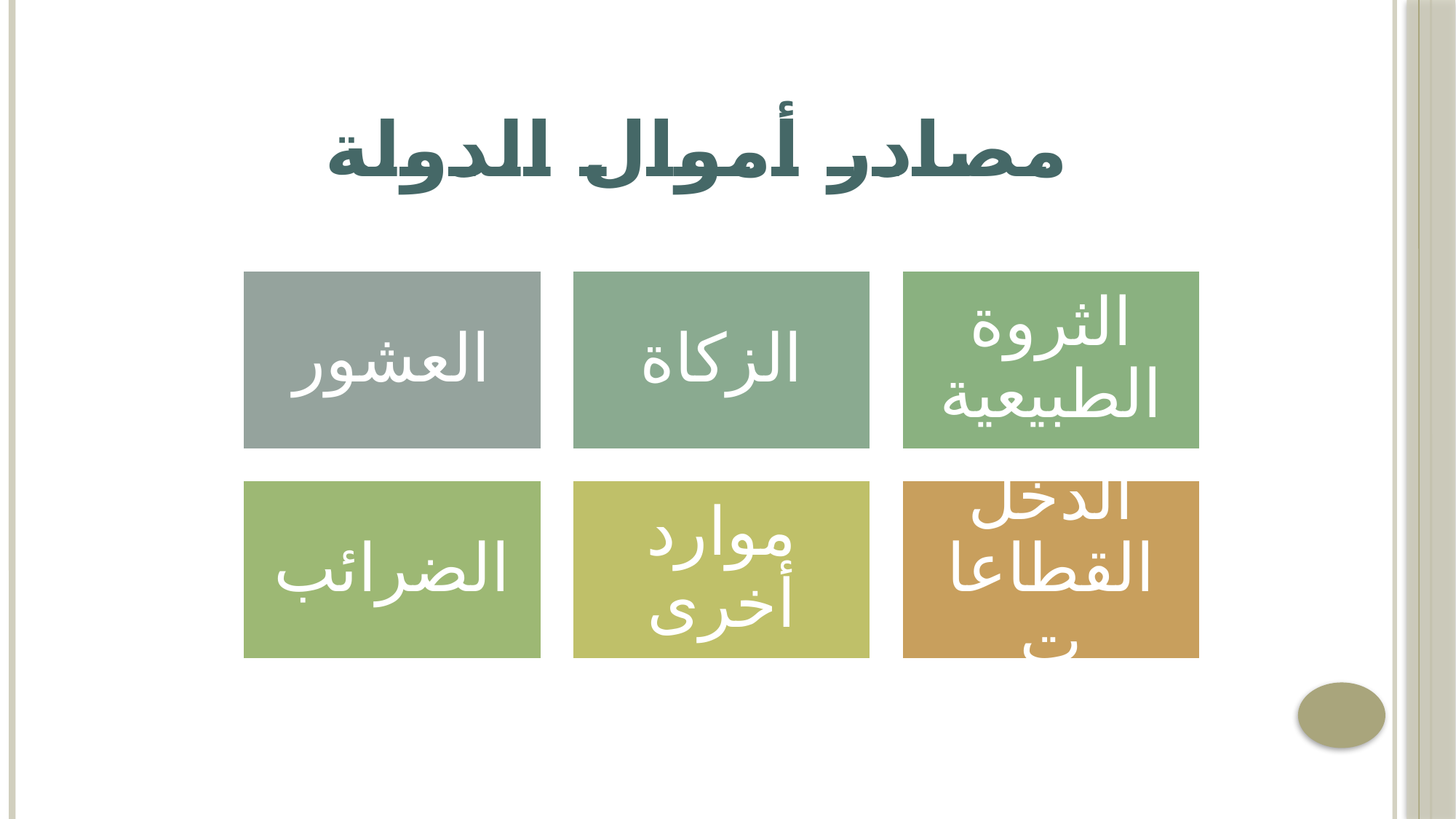

مصادر أموال الدولة
العشور
الزكاة
الثروة الطبيعية
الضرائب
موارد أخرى
الدخل القطاعات